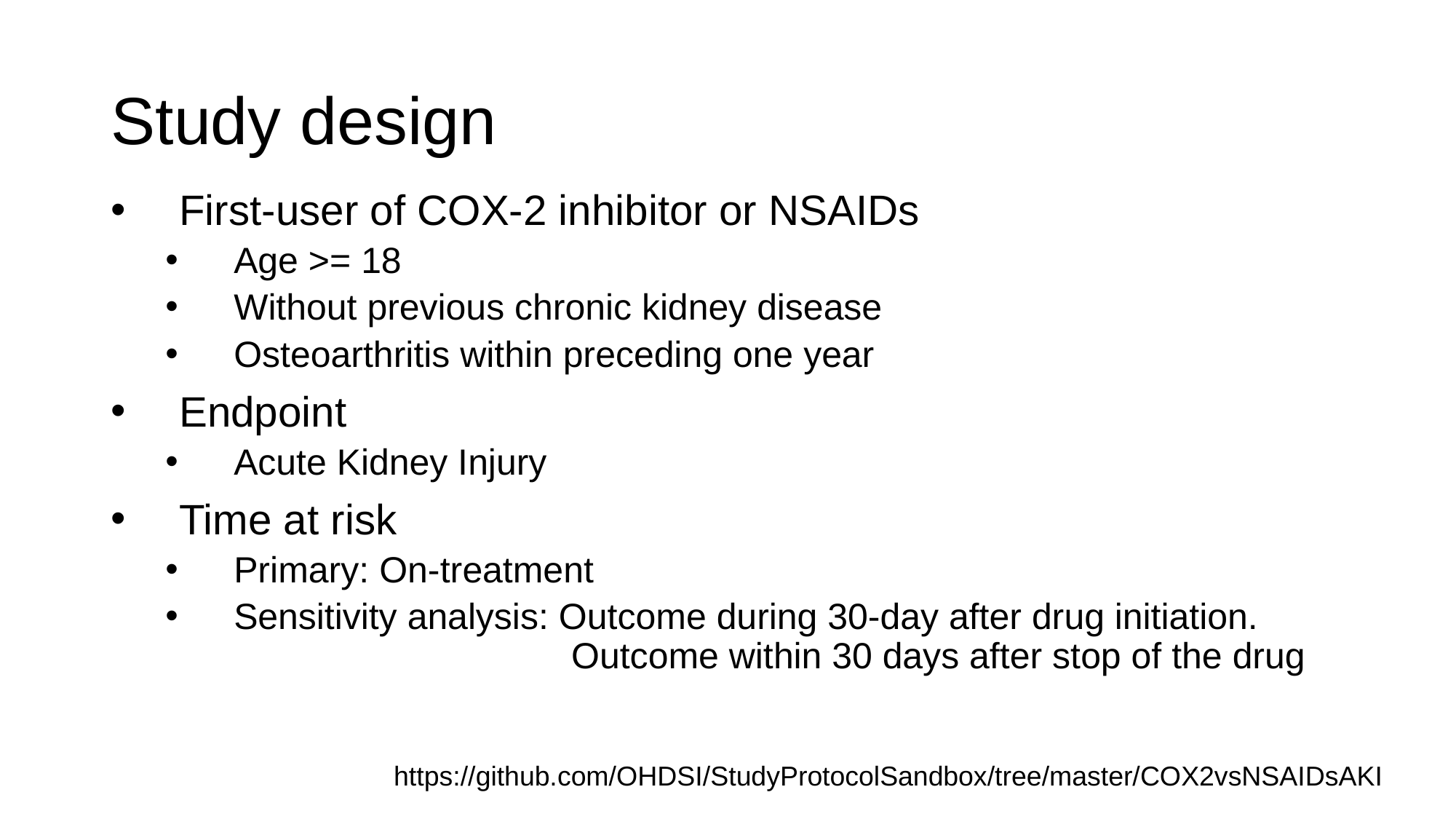

# Study design
First-user of COX-2 inhibitor or NSAIDs
Age >= 18
Without previous chronic kidney disease
Osteoarthritis within preceding one year
Endpoint
Acute Kidney Injury
Time at risk
Primary: On-treatment
Sensitivity analysis: Outcome during 30-day after drug initiation.
			 Outcome within 30 days after stop of the drug
https://github.com/OHDSI/StudyProtocolSandbox/tree/master/COX2vsNSAIDsAKI